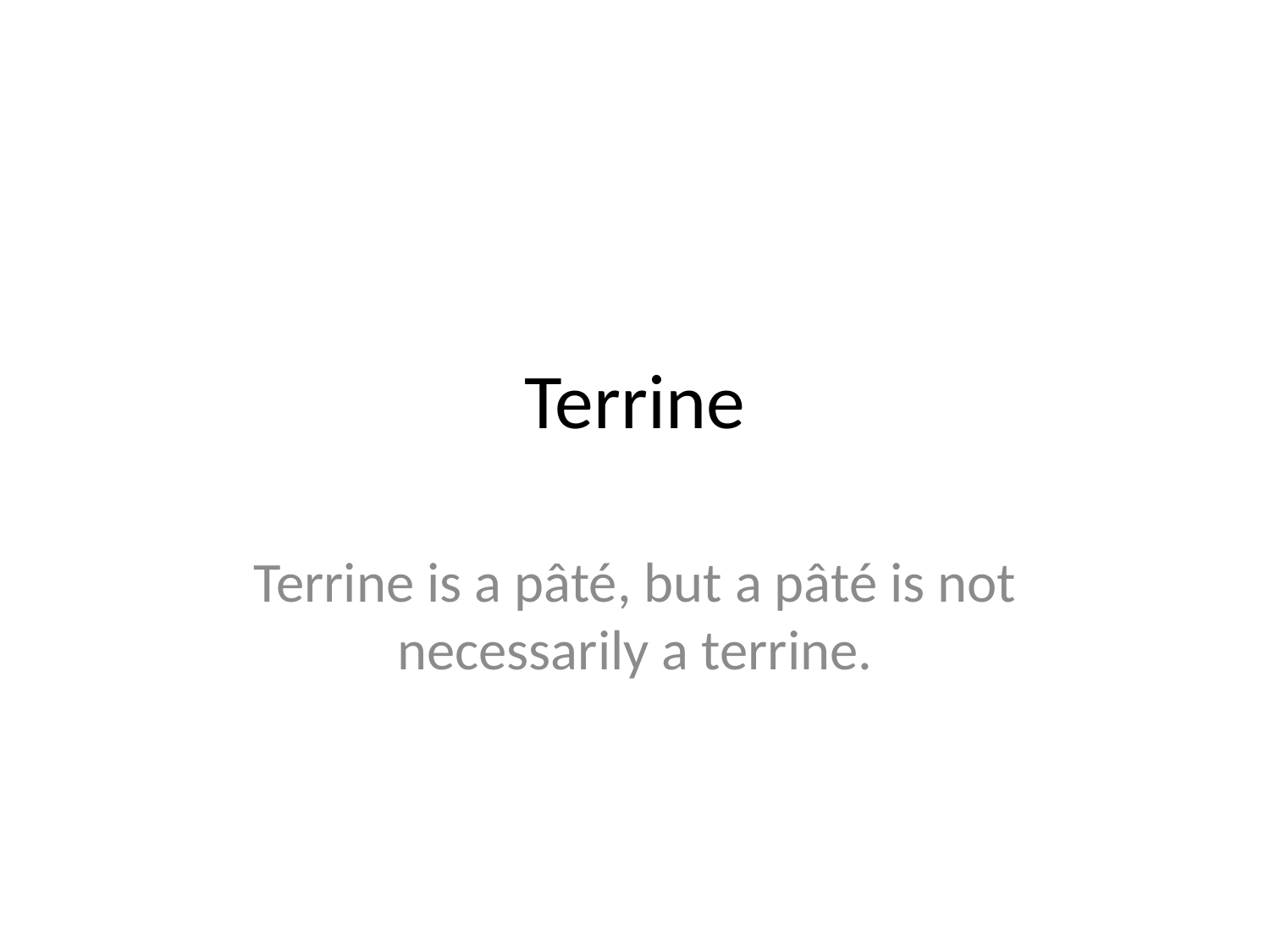

# Terrine
Terrine is a pâté, but a pâté is not necessarily a terrine.